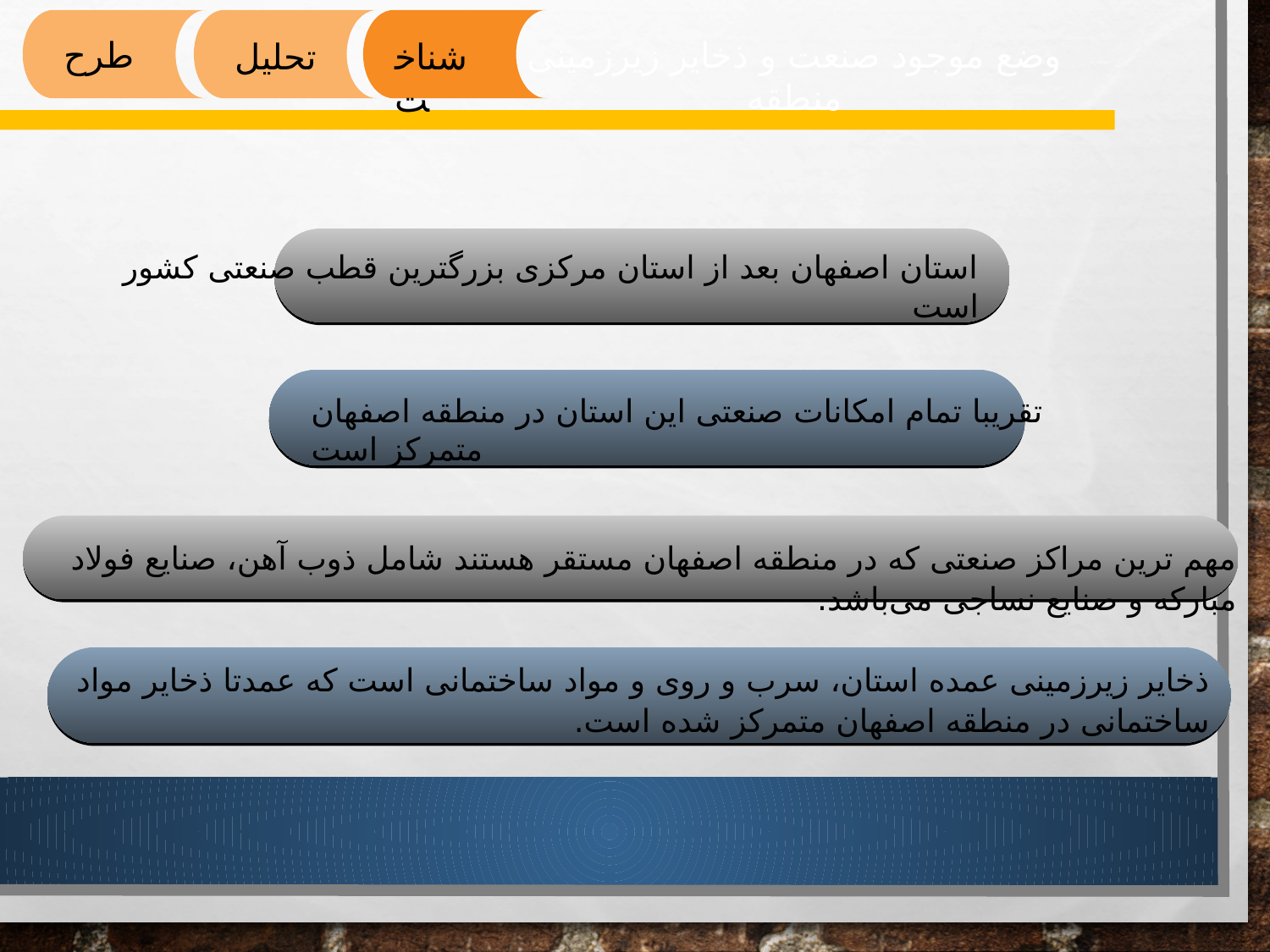

طرح
وضع موجود صنعت و ذخایر زیرزمینی منطقه
تحلیل
شناخت

استان اصفهان بعد از استان مرکزی بزرگترین قطب صنعتی کشور است

تقریبا تمام امکانات صنعتی این استان در منطقه اصفهان متمرکز است

مهم ترین مراکز صنعتی که در منطقه اصفهان مستقر هستند شامل ذوب آهن، صنایع فولاد مبارکه و صنایع نساجی می‌باشد.

ذخایر زیرزمینی عمده استان، سرب و روی و مواد ساختمانی است که عمدتا ذخایر مواد ساختمانی در منطقه اصفهان متمرکز شده است.
4. Conclusion